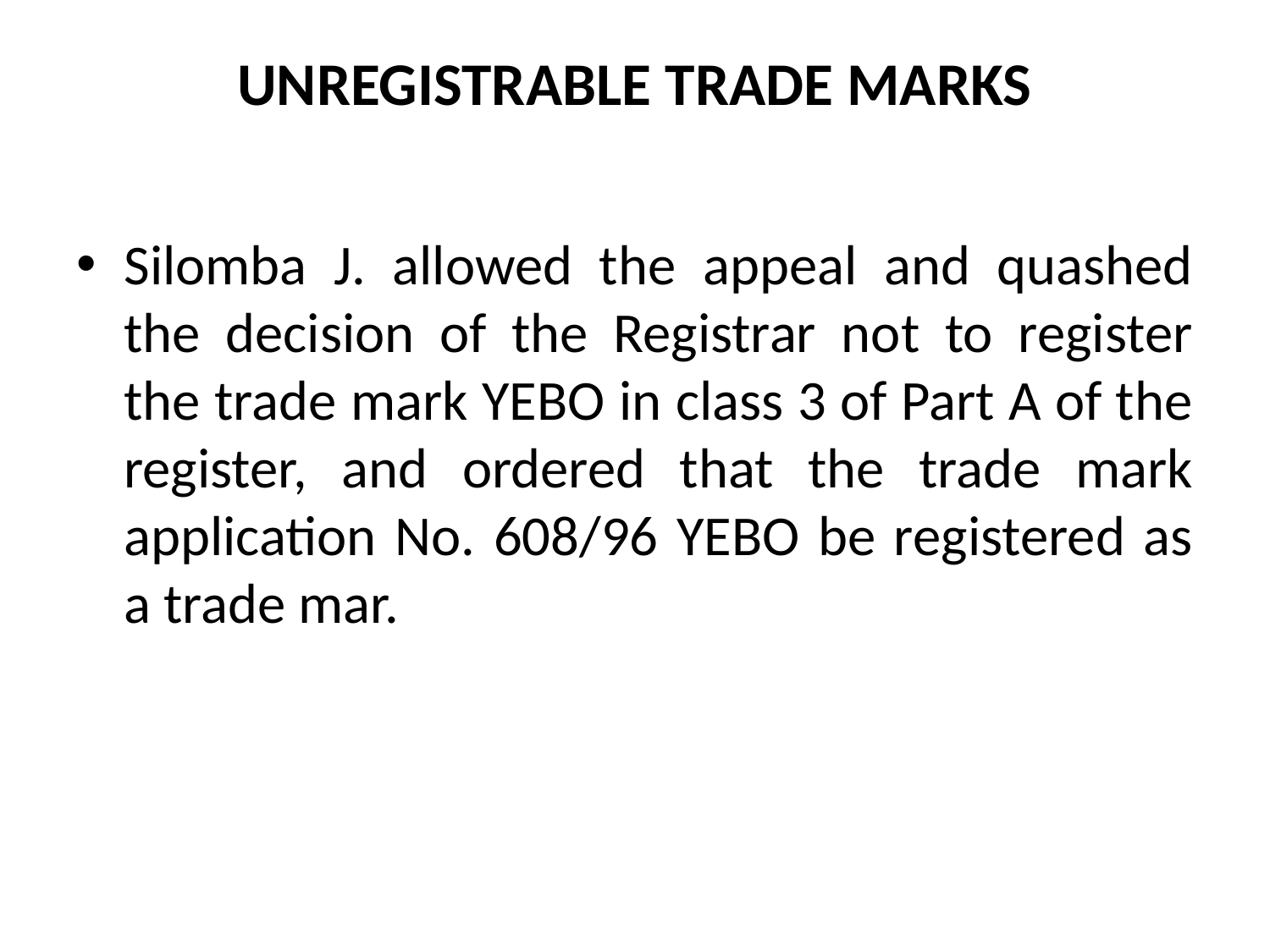

# UNREGISTRABLE TRADE MARKS
Silomba J. allowed the appeal and quashed the decision of the Registrar not to register the trade mark YEBO in class 3 of Part A of the register, and ordered that the trade mark application No. 608/96 YEBO be registered as a trade mar.